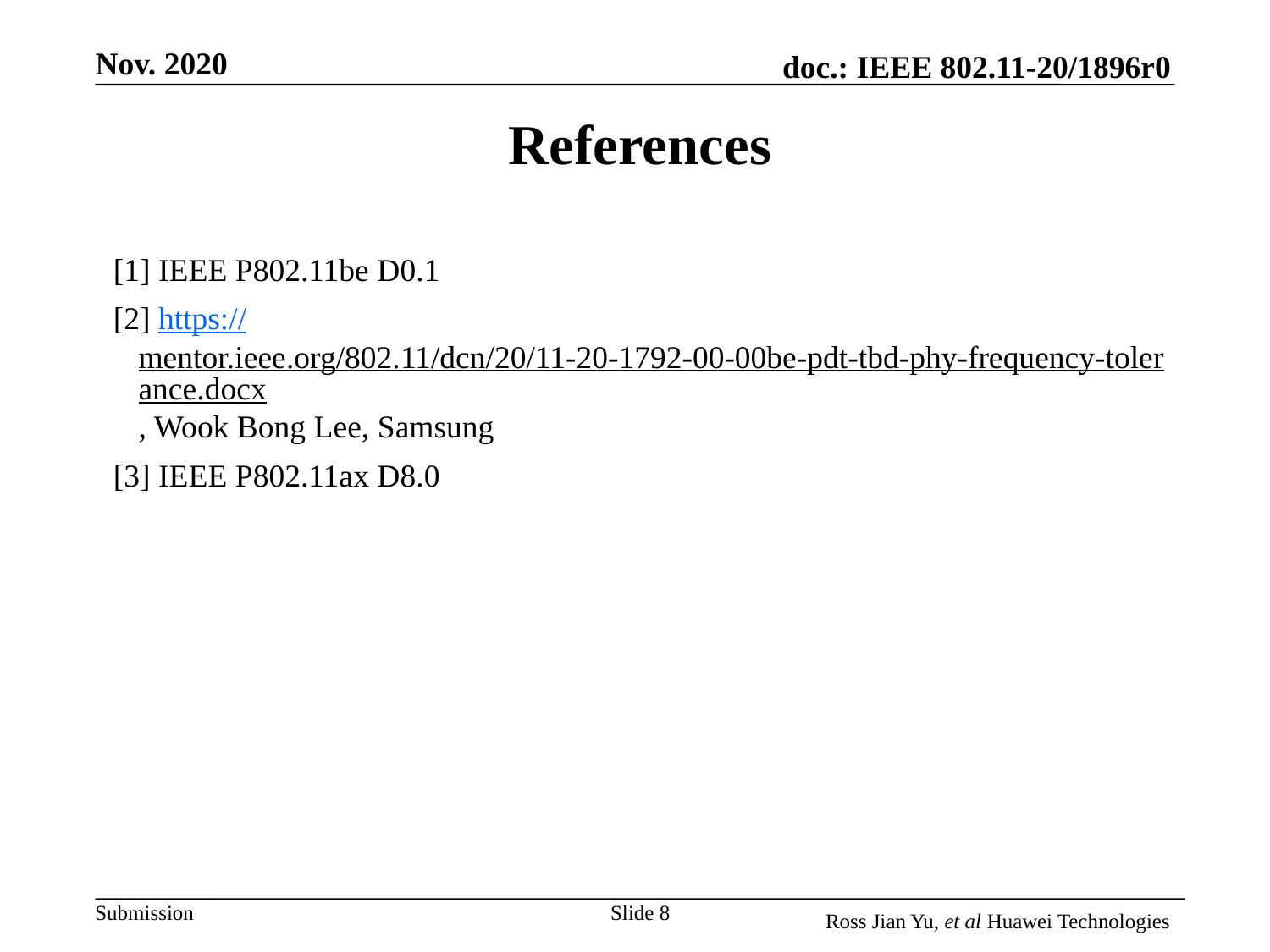

References
[1] IEEE P802.11be D0.1
[2] https://mentor.ieee.org/802.11/dcn/20/11-20-1792-00-00be-pdt-tbd-phy-frequency-tolerance.docx, Wook Bong Lee, Samsung
[3] IEEE P802.11ax D8.0

Slide 8